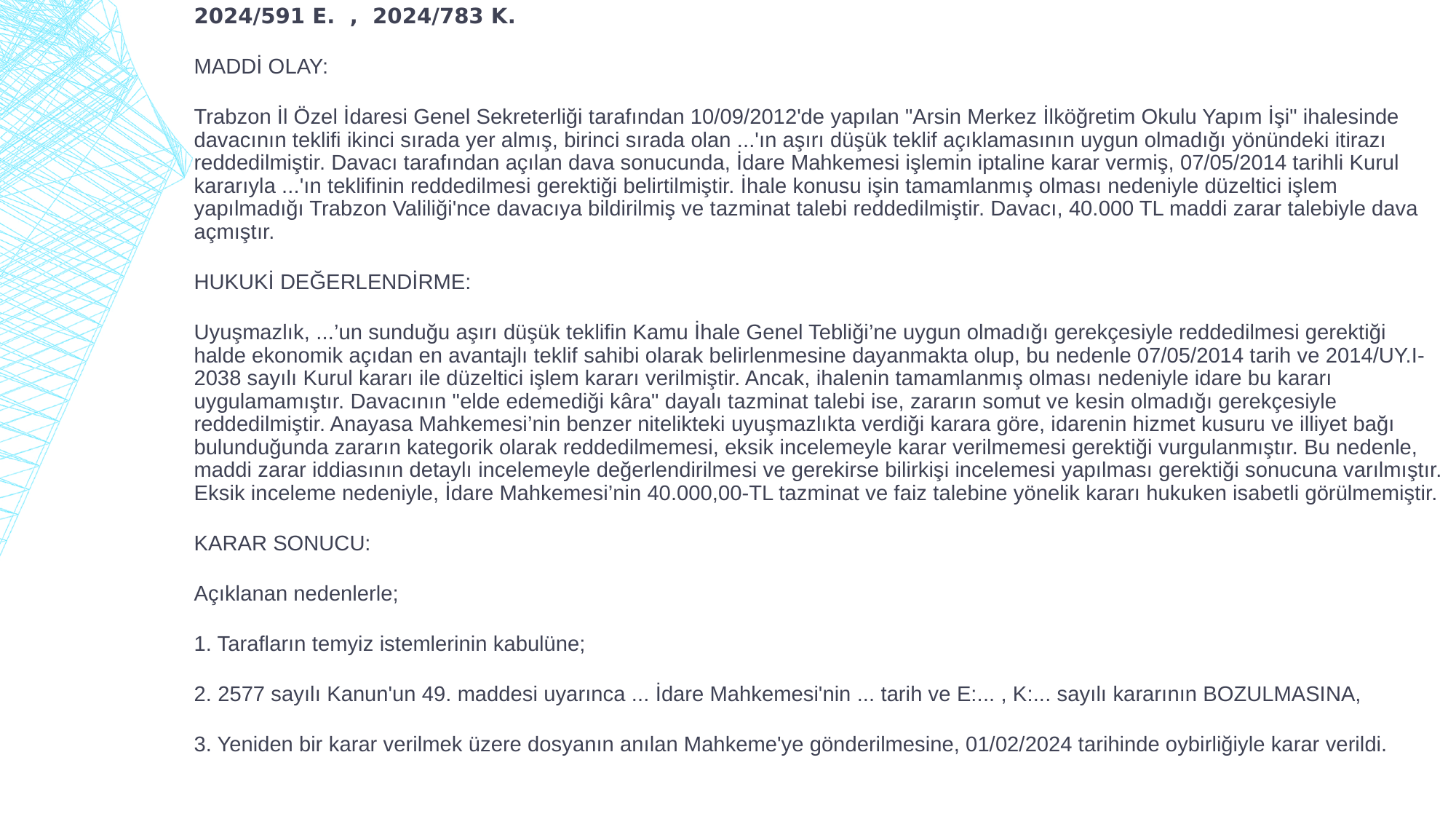

2024/591 E.  ,  2024/783 K.
MADDİ OLAY:
Trabzon İl Özel İdaresi Genel Sekreterliği tarafından 10/09/2012'de yapılan "Arsin Merkez İlköğretim Okulu Yapım İşi" ihalesinde davacının teklifi ikinci sırada yer almış, birinci sırada olan ...'ın aşırı düşük teklif açıklamasının uygun olmadığı yönündeki itirazı reddedilmiştir. Davacı tarafından açılan dava sonucunda, İdare Mahkemesi işlemin iptaline karar vermiş, 07/05/2014 tarihli Kurul kararıyla ...'ın teklifinin reddedilmesi gerektiği belirtilmiştir. İhale konusu işin tamamlanmış olması nedeniyle düzeltici işlem yapılmadığı Trabzon Valiliği'nce davacıya bildirilmiş ve tazminat talebi reddedilmiştir. Davacı, 40.000 TL maddi zarar talebiyle dava açmıştır.
HUKUKİ DEĞERLENDİRME:
Uyuşmazlık, ...’un sunduğu aşırı düşük teklifin Kamu İhale Genel Tebliği’ne uygun olmadığı gerekçesiyle reddedilmesi gerektiği halde ekonomik açıdan en avantajlı teklif sahibi olarak belirlenmesine dayanmakta olup, bu nedenle 07/05/2014 tarih ve 2014/UY.I-2038 sayılı Kurul kararı ile düzeltici işlem kararı verilmiştir. Ancak, ihalenin tamamlanmış olması nedeniyle idare bu kararı uygulamamıştır. Davacının "elde edemediği kâra" dayalı tazminat talebi ise, zararın somut ve kesin olmadığı gerekçesiyle reddedilmiştir. Anayasa Mahkemesi’nin benzer nitelikteki uyuşmazlıkta verdiği karara göre, idarenin hizmet kusuru ve illiyet bağı bulunduğunda zararın kategorik olarak reddedilmemesi, eksik incelemeyle karar verilmemesi gerektiği vurgulanmıştır. Bu nedenle, maddi zarar iddiasının detaylı incelemeyle değerlendirilmesi ve gerekirse bilirkişi incelemesi yapılması gerektiği sonucuna varılmıştır. Eksik inceleme nedeniyle, İdare Mahkemesi’nin 40.000,00-TL tazminat ve faiz talebine yönelik kararı hukuken isabetli görülmemiştir.
KARAR SONUCU:
Açıklanan nedenlerle;
1. Tarafların temyiz istemlerinin kabulüne;
2. 2577 sayılı Kanun'un 49. maddesi uyarınca ... İdare Mahkemesi'nin ... tarih ve E:... , K:... sayılı kararının BOZULMASINA,
3. Yeniden bir karar verilmek üzere dosyanın anılan Mahkeme'ye gönderilmesine, 01/02/2024 tarihinde oybirliğiyle karar verildi.